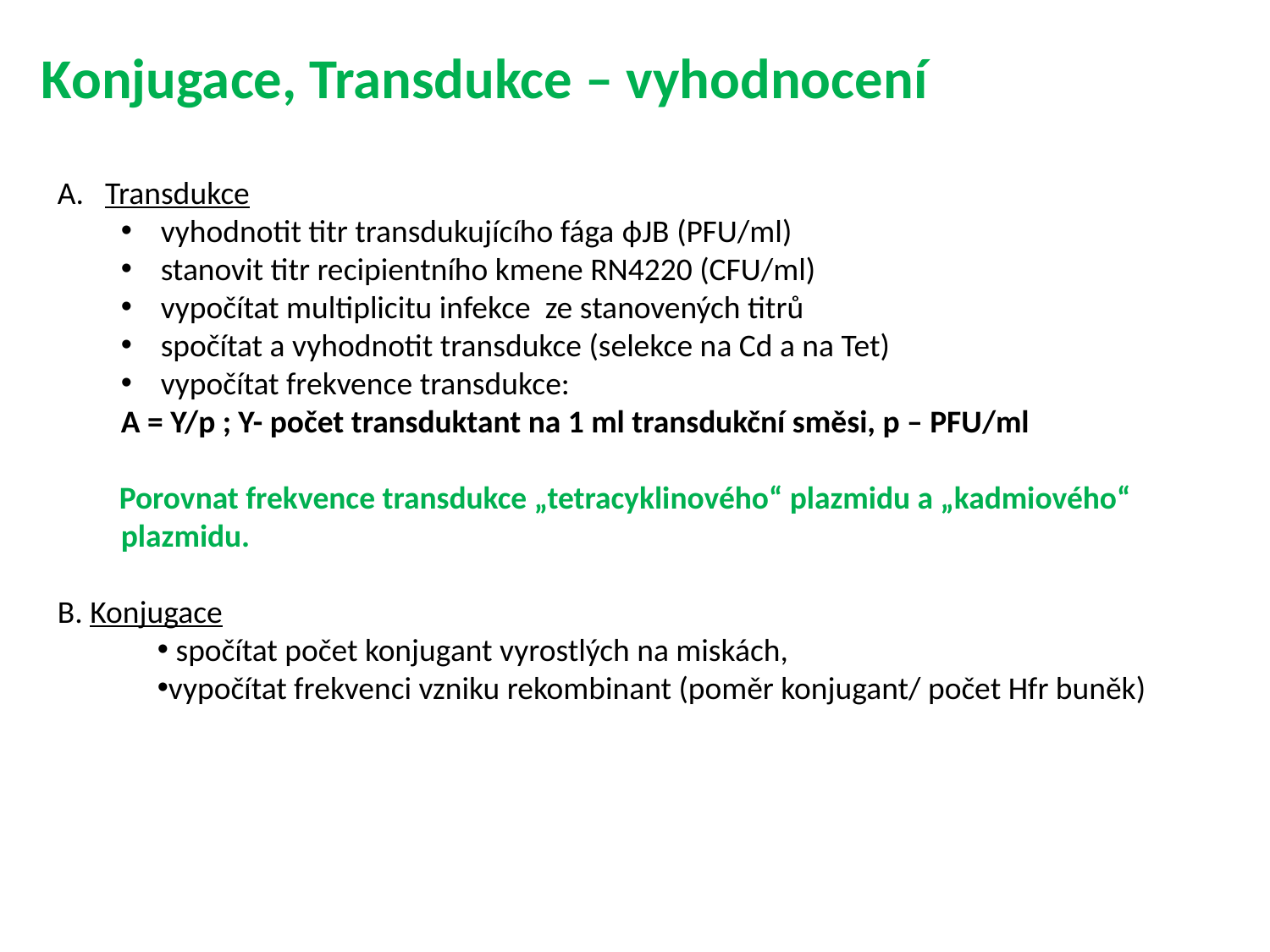

Konjugace, Transdukce – vyhodnocení
Transdukce
vyhodnotit titr transdukujícího fága фJB (PFU/ml)
stanovit titr recipientního kmene RN4220 (CFU/ml)
vypočítat multiplicitu infekce  ze stanovených titrů
spočítat a vyhodnotit transdukce (selekce na Cd a na Tet)
vypočítat frekvence transdukce:
	A = Y/p ; Y- počet transduktant na 1 ml transdukční směsi, p – PFU/ml

Porovnat frekvence transdukce „tetracyklinového“ plazmidu a „kadmiového“ plazmidu.

B. Konjugace
 spočítat počet konjugant vyrostlých na miskách,
vypočítat frekvenci vzniku rekombinant (poměr konjugant/ počet Hfr buněk)